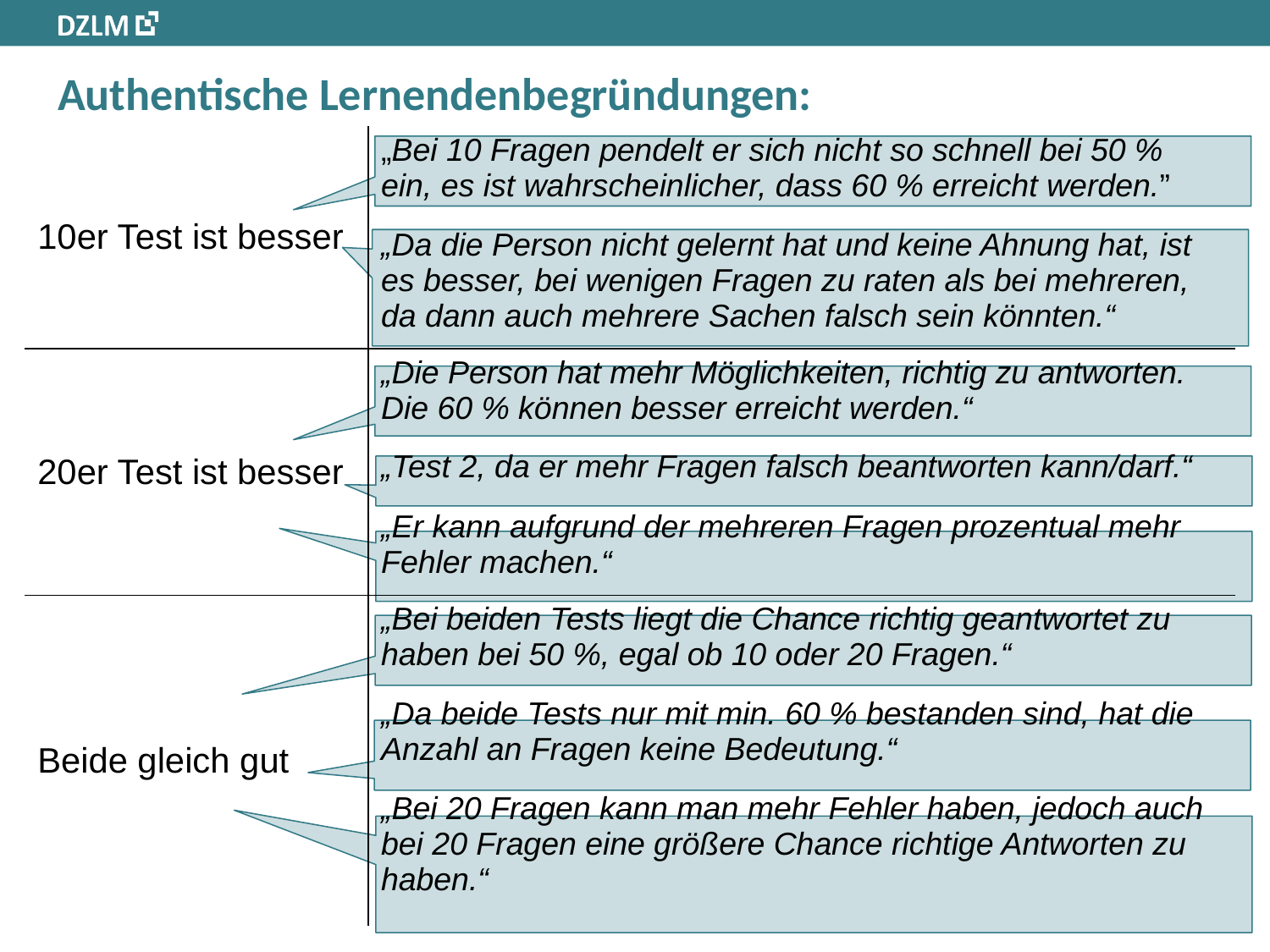

# Authentische Lernendenbegründungen:
| 10er Test ist besser | „Bei 10 Fragen pendelt er sich nicht so schnell bei 50 % ein, es ist wahrscheinlicher, dass 60 % erreicht werden.” „Da die Person nicht gelernt hat und keine Ahnung hat, ist es besser, bei wenigen Fragen zu raten als bei mehreren, da dann auch mehrere Sachen falsch sein könnten.“ |
| --- | --- |
| 20er Test ist besser | „Die Person hat mehr Möglichkeiten, richtig zu antworten. Die 60 % können besser erreicht werden.“ „Test 2, da er mehr Fragen falsch beantworten kann/darf.“ „Er kann aufgrund der mehreren Fragen prozentual mehr Fehler machen.“ |
| Beide gleich gut | „Bei beiden Tests liegt die Chance richtig geantwortet zu haben bei 50 %, egal ob 10 oder 20 Fragen.“ „Da beide Tests nur mit min. 60 % bestanden sind, hat die Anzahl an Fragen keine Bedeutung.“ „Bei 20 Fragen kann man mehr Fehler haben, jedoch auch bei 20 Fragen eine größere Chance richtige Antworten zu haben.“ |